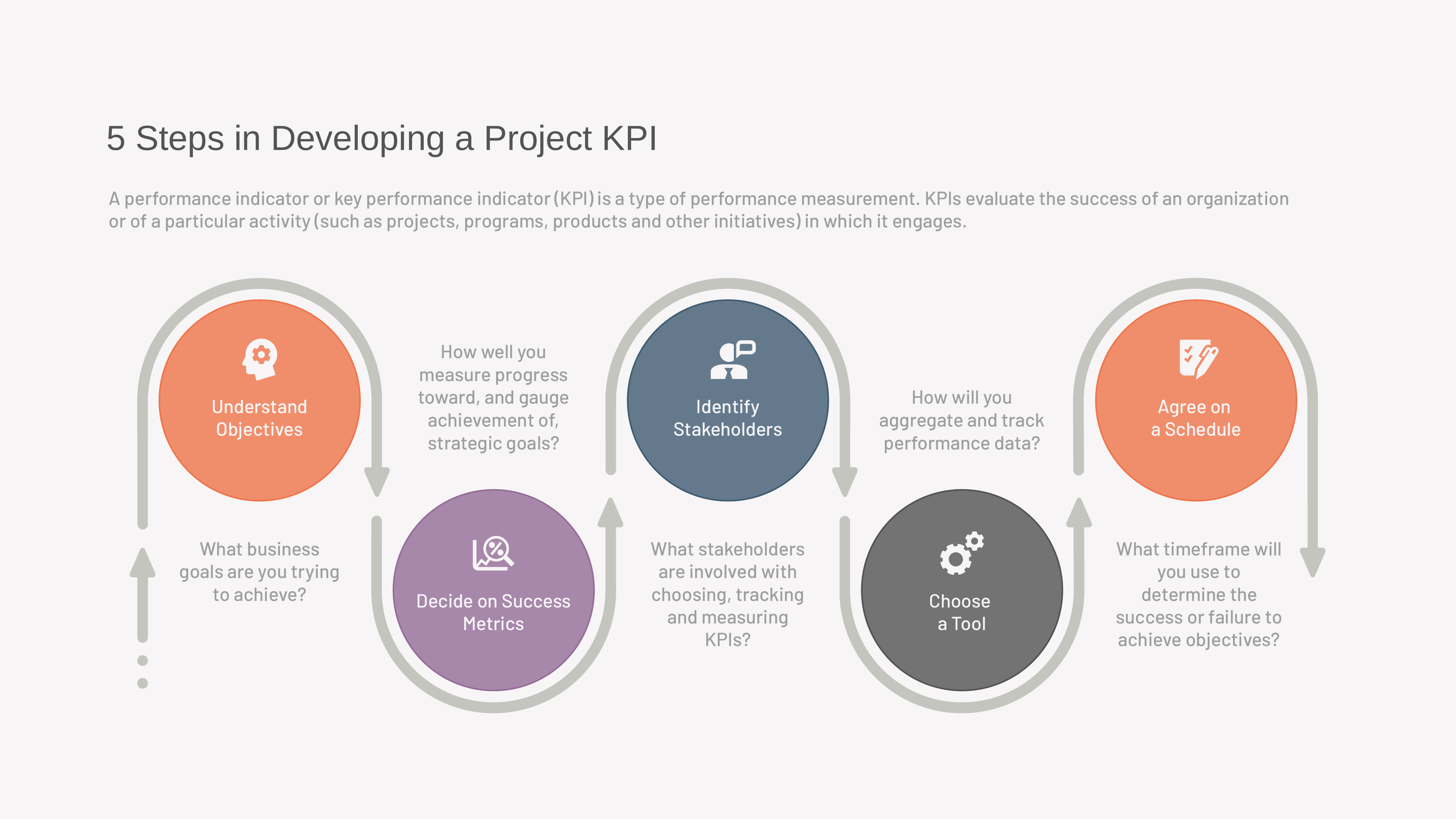

5 Steps in Developing a Project KPI
A performance indicator or key performance indicator (KPI) is a type of performance measurement. KPIs evaluate the success of an organization or of a particular activity (such as projects, programs, products and other initiatives) in which it engages.

How well you measure progress toward, and gauge achievement of, strategic goals?

How will you aggregate and track performance data?
Understand Objectives
Identify Stakeholders
Agree on
a Schedule

What business goals are you trying to achieve?
What stakeholders are involved with choosing, tracking and measuring KPIs?
What timeframe will you use to determine the success or failure to achieve objectives?

Decide on Success Metrics
Choose
a Tool